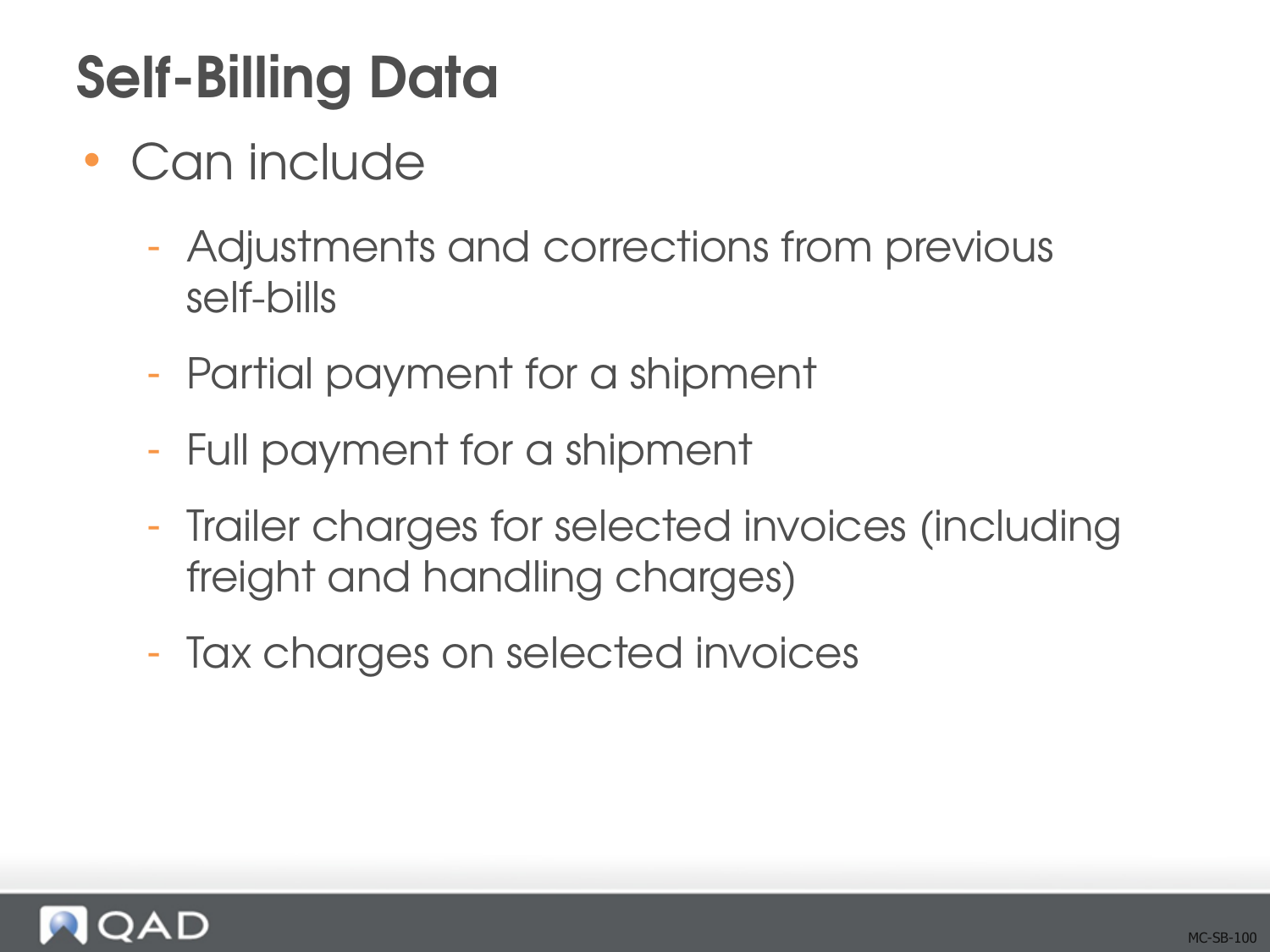

# Self-Billing Data
Can include
Adjustments and corrections from previous self-bills
Partial payment for a shipment
Full payment for a shipment
Trailer charges for selected invoices (including freight and handling charges)
Tax charges on selected invoices
MC-SB-100